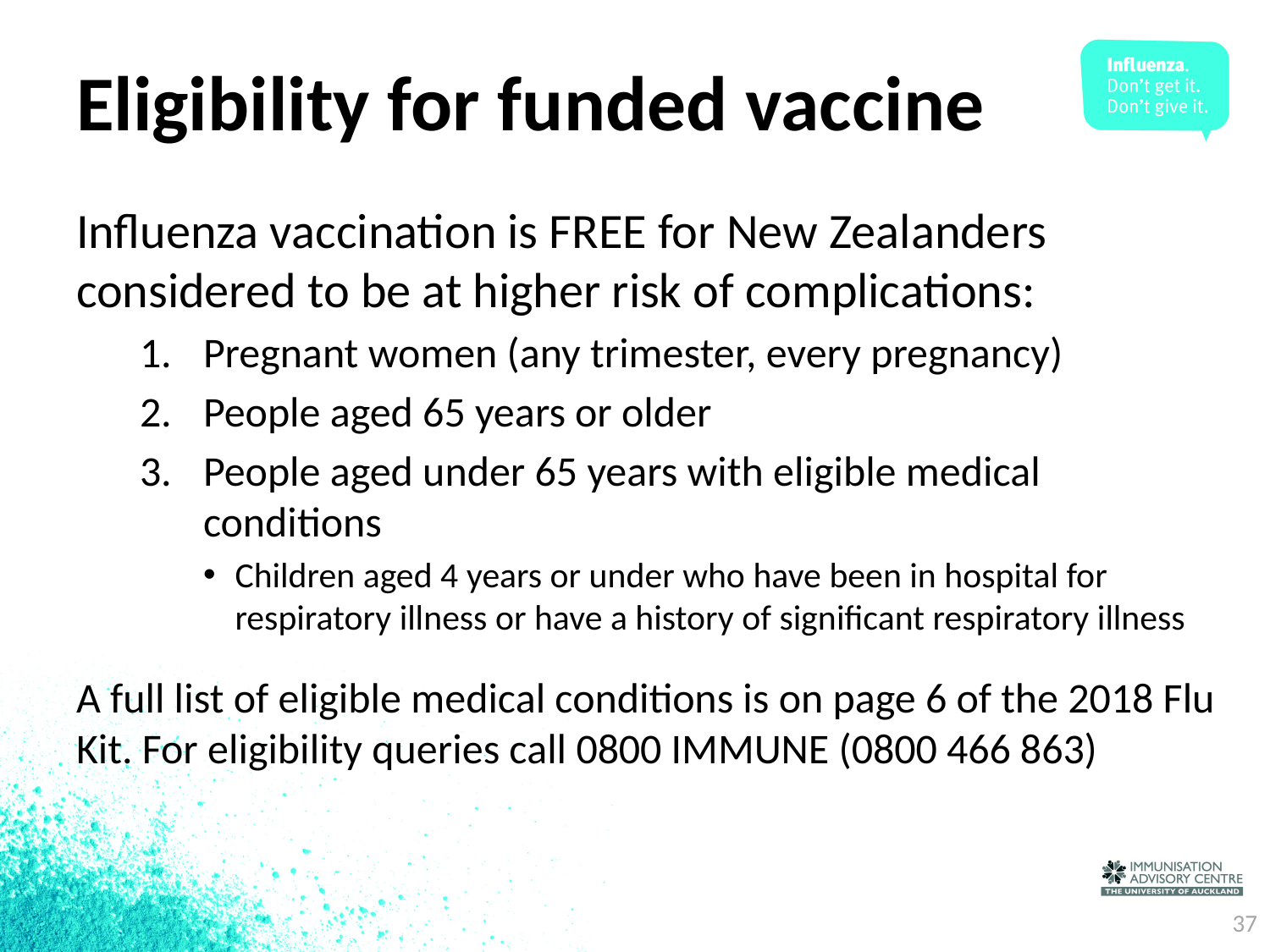

# Eligibility for funded vaccine
Influenza vaccination is FREE for New Zealanders considered to be at higher risk of complications:
Pregnant women (any trimester, every pregnancy)
People aged 65 years or older
People aged under 65 years with eligible medical conditions
Children aged 4 years or under who have been in hospital for respiratory illness or have a history of significant respiratory illness

A full list of eligible medical conditions is on page 6 of the 2018 Flu Kit. For eligibility queries call 0800 IMMUNE (0800 466 863)

37